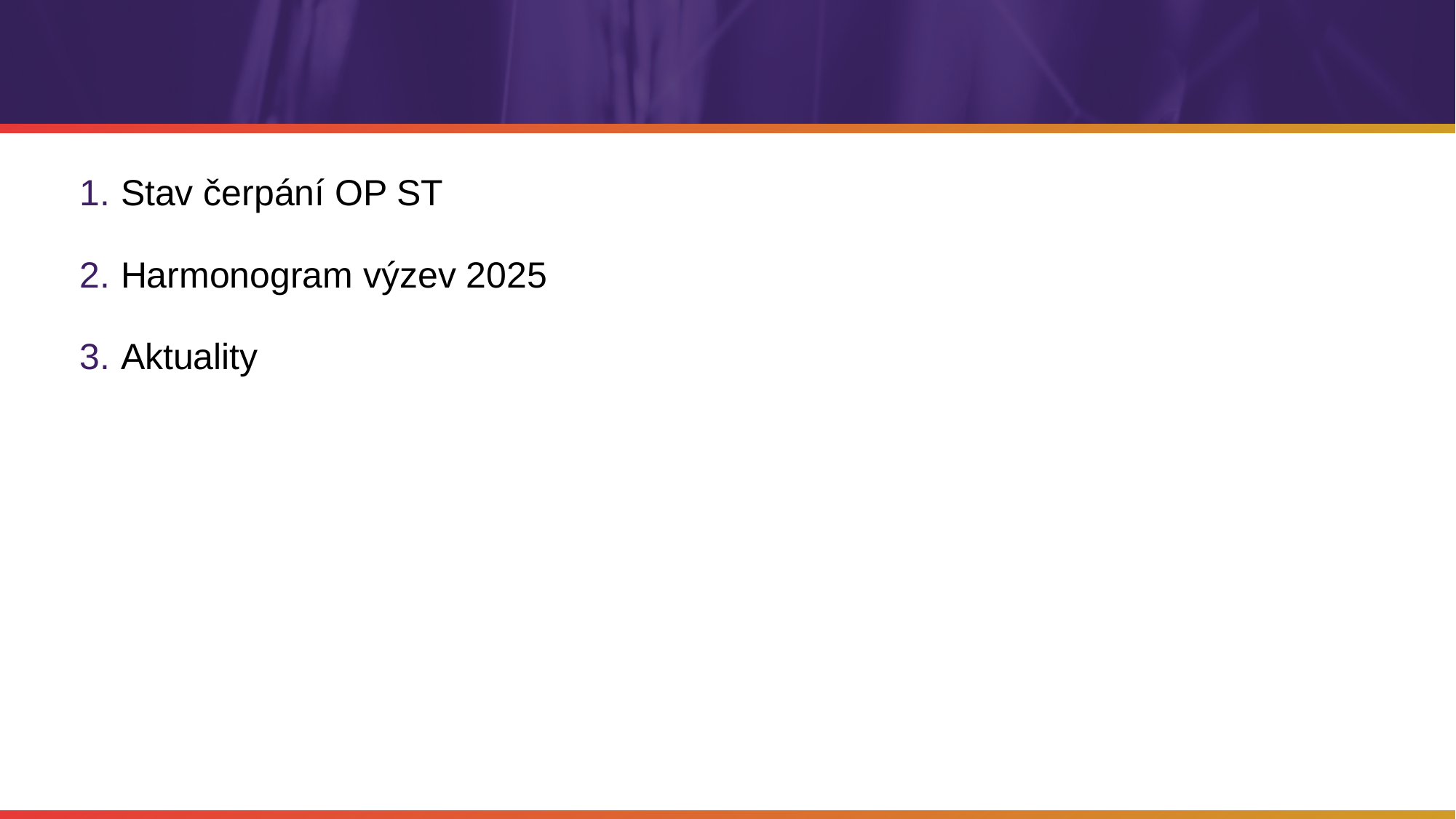

#
Stav čerpání OP ST
Harmonogram výzev 2025
Aktuality